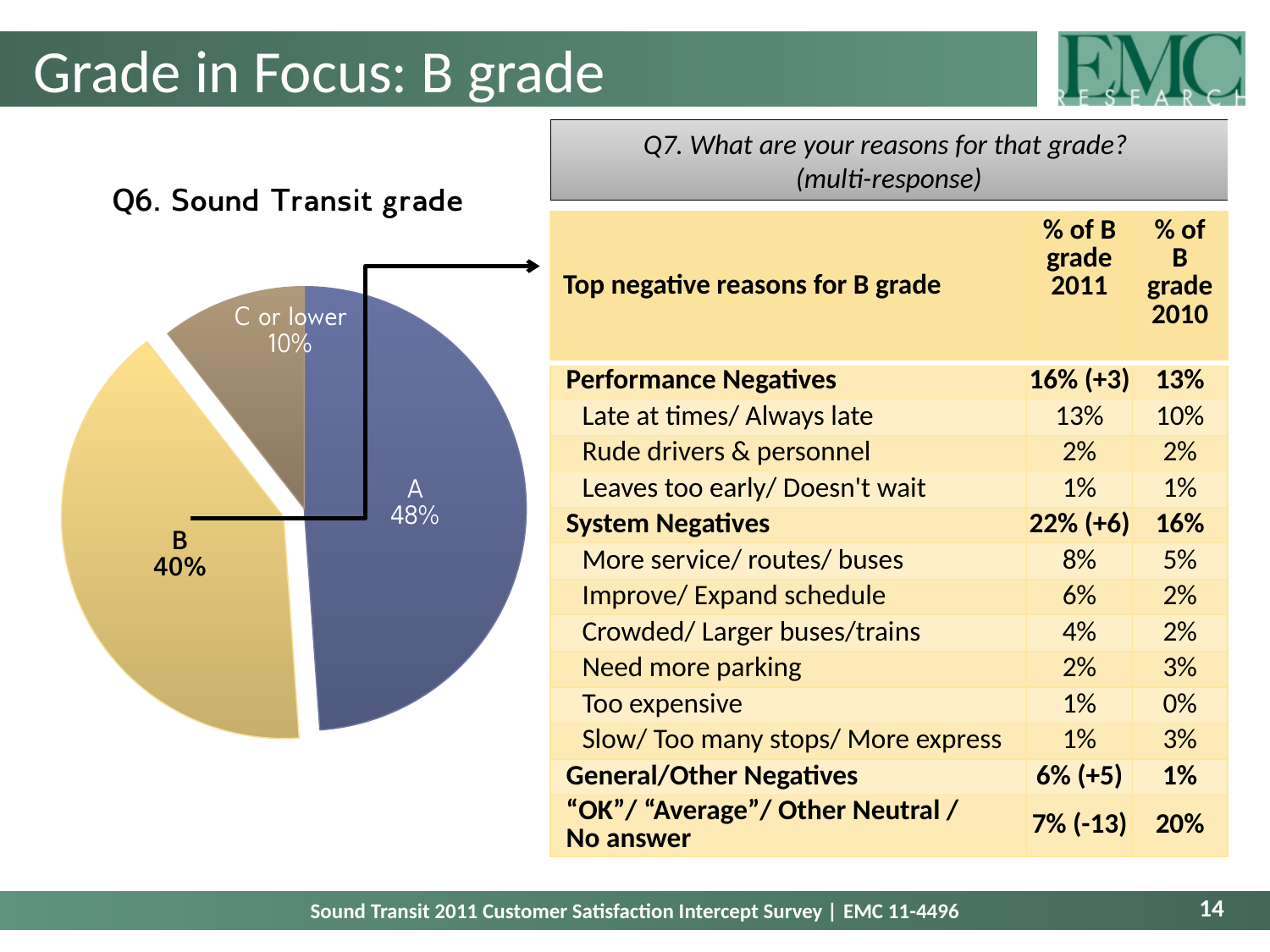

# Grade in Focus: B grade
Q7. What are your reasons for that grade?
(multi-response)

### Chart: Q6. Sound Transit grade

| Category | Sales |
|---|---|
| A | 0.4811864359724659 |
| B | 0.3995011099300474 |
| C or lower | 0.10381732315254764 |
| Top negative reasons for B grade | % of B grade 2011 | % of B grade 2010 |
| --- | --- | --- |
| Performance Negatives | 16% (+3) | 13% |
| Late at times/ Always late | 13% | 10% |
| Rude drivers & personnel | 2% | 2% |
| Leaves too early/ Doesn't wait | 1% | 1% |
| System Negatives | 22% (+6) | 16% |
| More service/ routes/ buses | 8% | 5% |
| Improve/ Expand schedule | 6% | 2% |
| Crowded/ Larger buses/trains | 4% | 2% |
| Need more parking | 2% | 3% |
| Too expensive | 1% | 0% |
| Slow/ Too many stops/ More express | 1% | 3% |
| General/Other Negatives | 6% (+5) | 1% |
| “OK”/ “Average”/ Other Neutral / No answer | 7% (-13) | 20% |